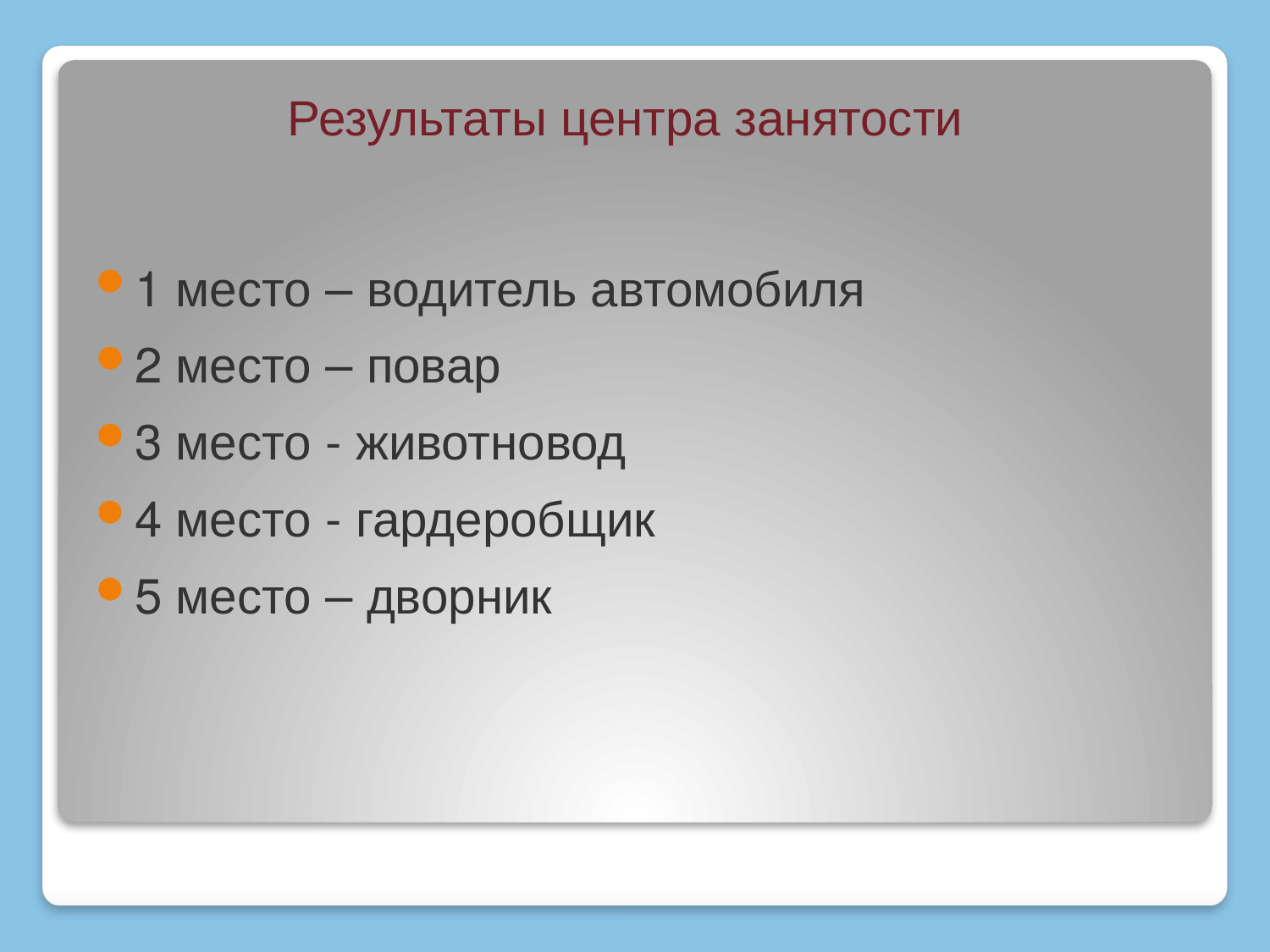

Результаты центра занятости

1 место – водитель автомобиля
2 место – повар
3 место - животновод
4 место - гардеробщик
5 место – дворник